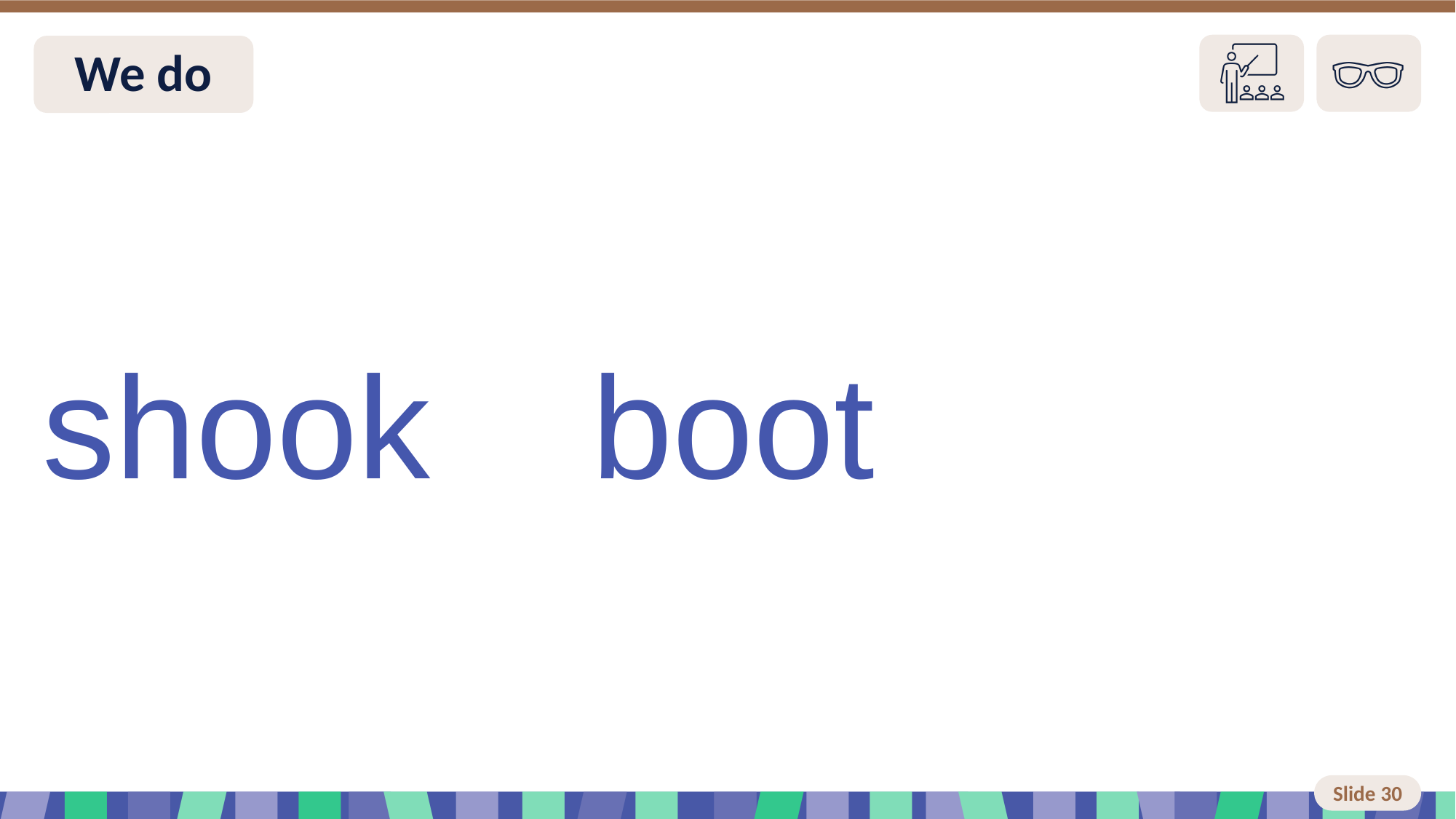

# Slide 30 We do
shook    boot